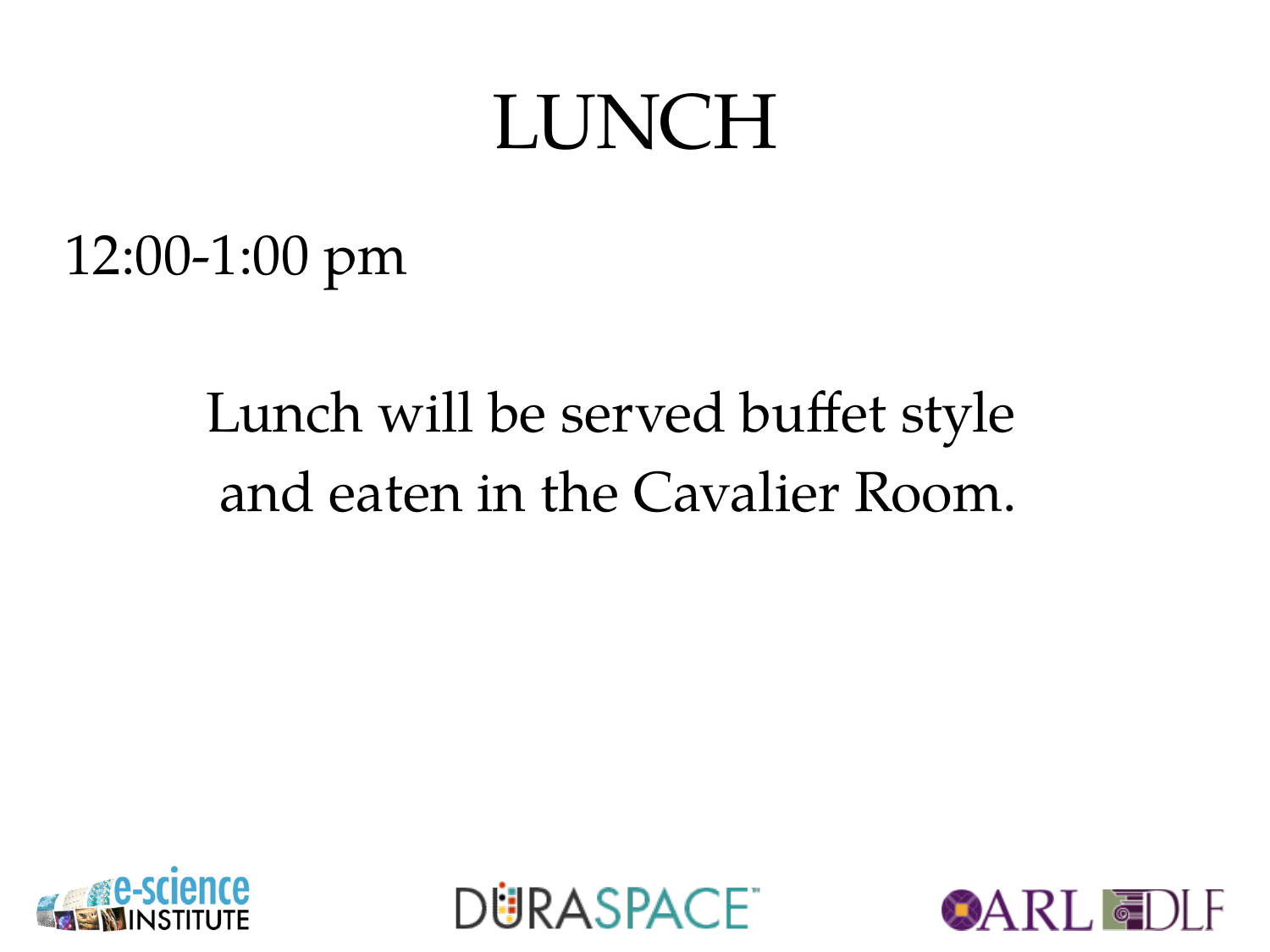

# LUNCH
12:00-1:00 pm

Lunch will be served buffet style
and eaten in the Cavalier Room.